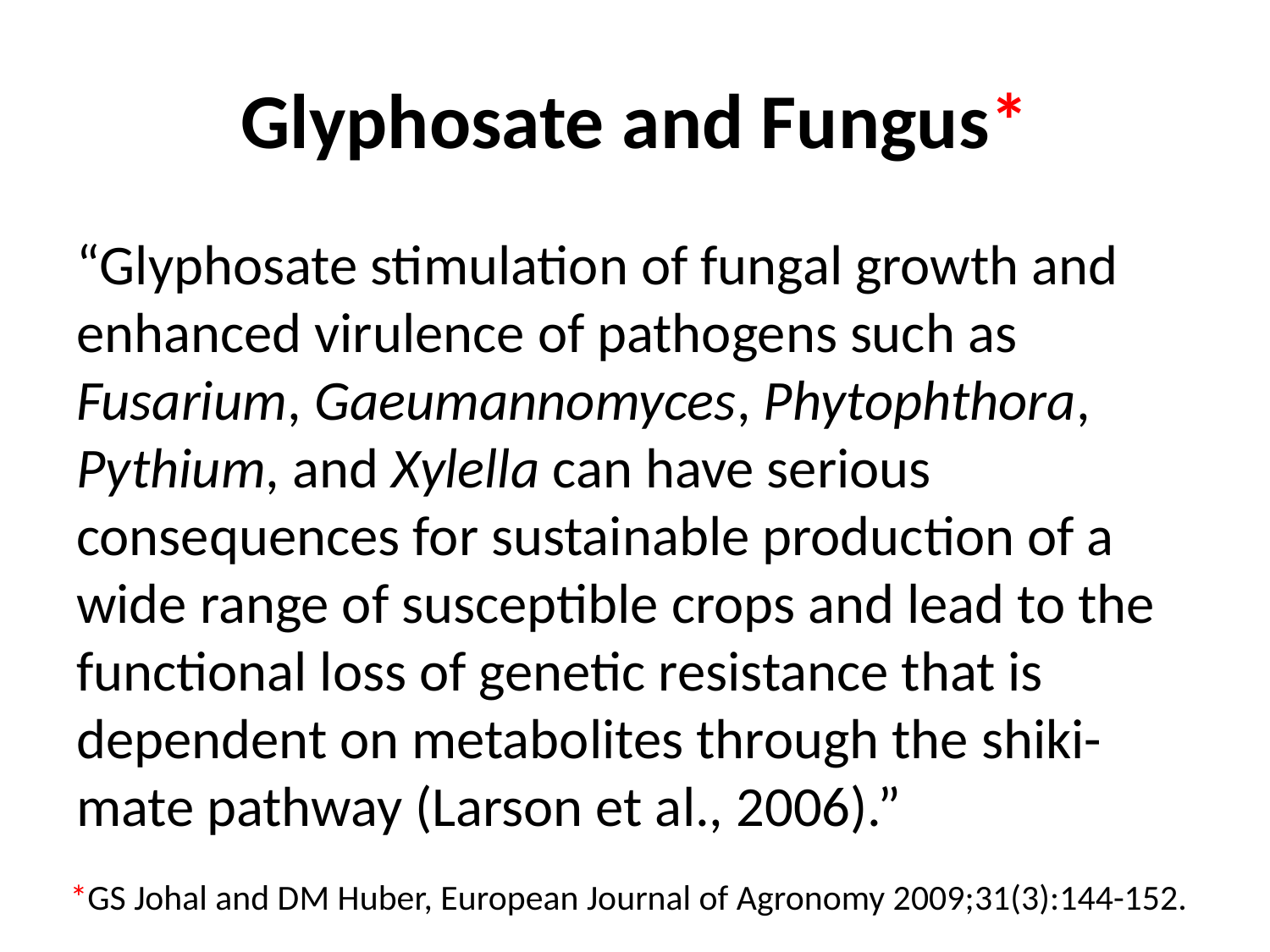

# Glyphosate and Fungus*
“Glyphosate stimulation of fungal growth and enhanced virulence of pathogens such as Fusarium, Gaeumannomyces, Phytophthora, Pythium, and Xylella can have serious consequences for sustainable production of a wide range of susceptible crops and lead to the functional loss of genetic resistance that is dependent on metabolites through the shiki- mate pathway (Larson et al., 2006).”

*GS Johal and DM Huber, European Journal of Agronomy 2009;31(3):144-152.